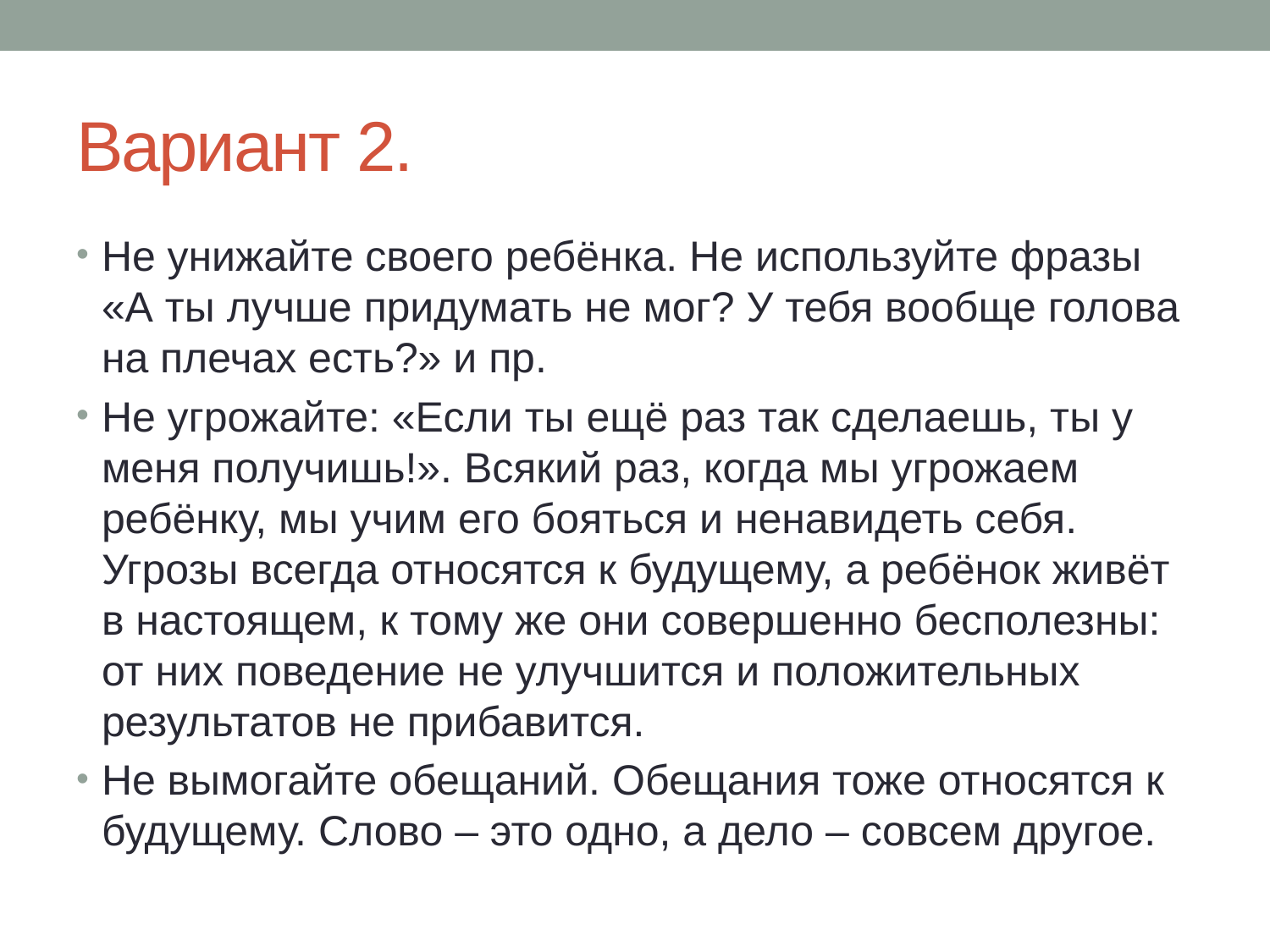

# Вариант 2.
Не унижайте своего ребёнка. Не используйте фразы «А ты лучше придумать не мог? У тебя вообще голова на плечах есть?» и пр.
Не угрожайте: «Если ты ещё раз так сделаешь, ты у меня получишь!». Всякий раз, когда мы угрожаем ребёнку, мы учим его бояться и ненавидеть себя. Угрозы всегда относятся к будущему, а ребёнок живёт в настоящем, к тому же они совершенно бесполезны: от них поведение не улучшится и положительных результатов не прибавится.
Не вымогайте обещаний. Обещания тоже относятся к будущему. Слово – это одно, а дело – совсем другое.